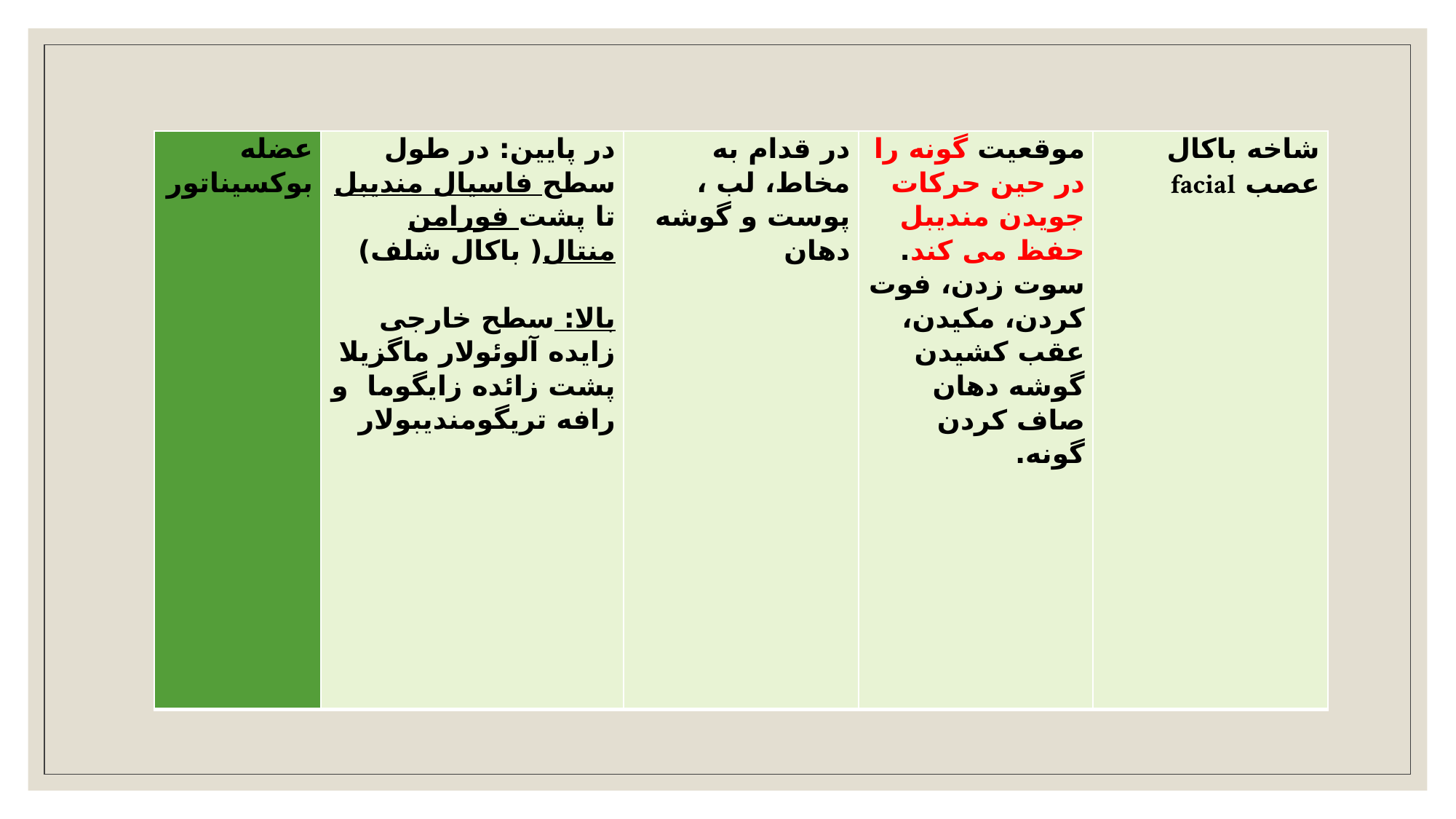

| عضله بوکسیناتور | در پایین: در طول سطح فاسیال مندیبل تا پشت فورامن منتال( باکال شلف) بالا: سطح خارجی زایده آلوئولار ماگزیلا پشت زائده زایگوما و رافه تریگومندیبولار | در قدام به مخاط، لب ، پوست و گوشه دهان | موقعیت گونه را در حین حرکات جویدن مندیبل حفظ می کند. سوت زدن، فوت کردن، مکیدن، عقب کشیدن گوشه دهان صاف کردن گونه. | شاخه باکال عصب facial |
| --- | --- | --- | --- | --- |